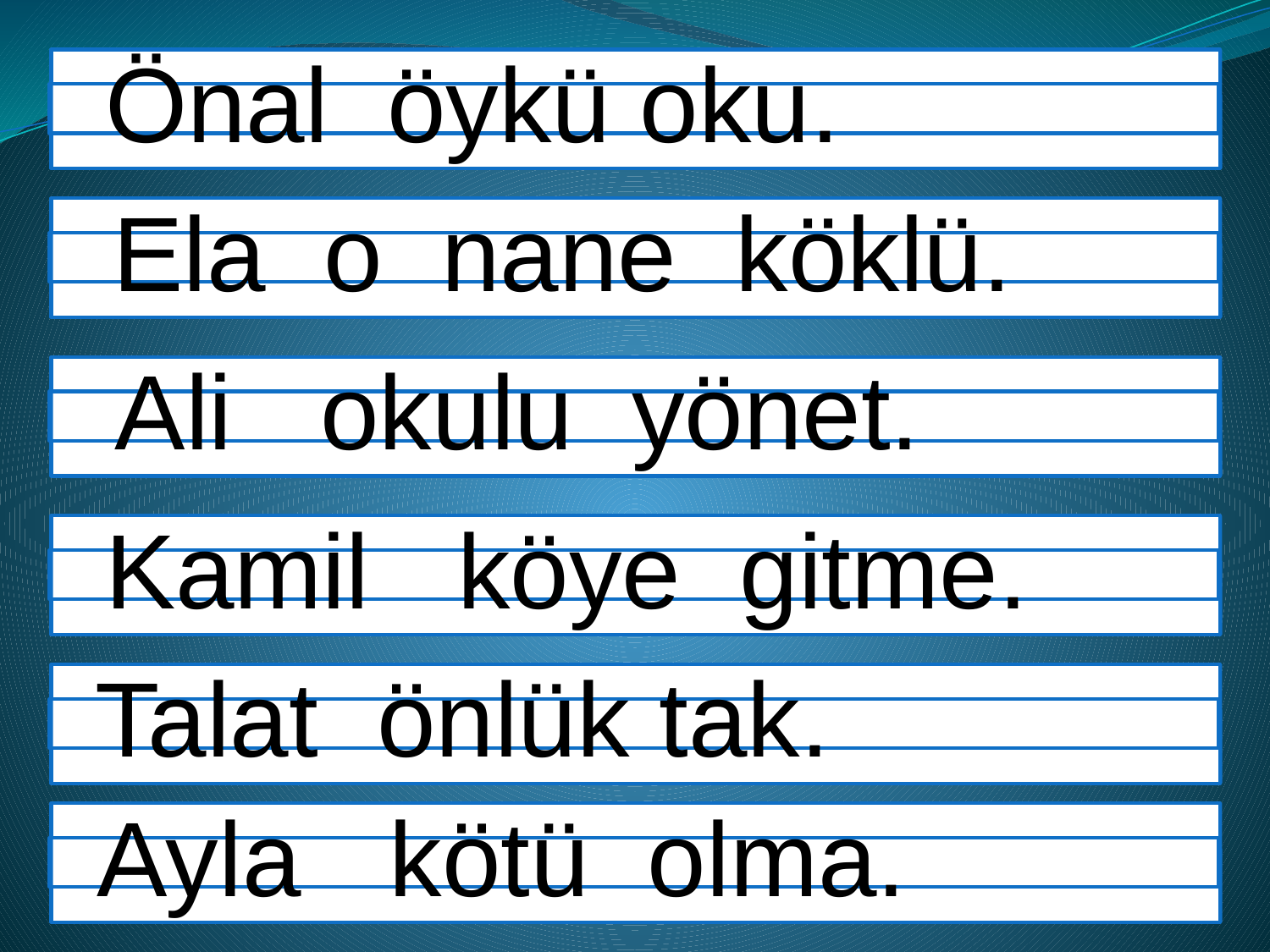

Önal  öykü oku.

    Ela  o  nane  köklü.

   Ali   okulu  yönet.

   Kamil   köye  gitme.

   Talat  önlük tak.

  Ayla   kötü  olma.